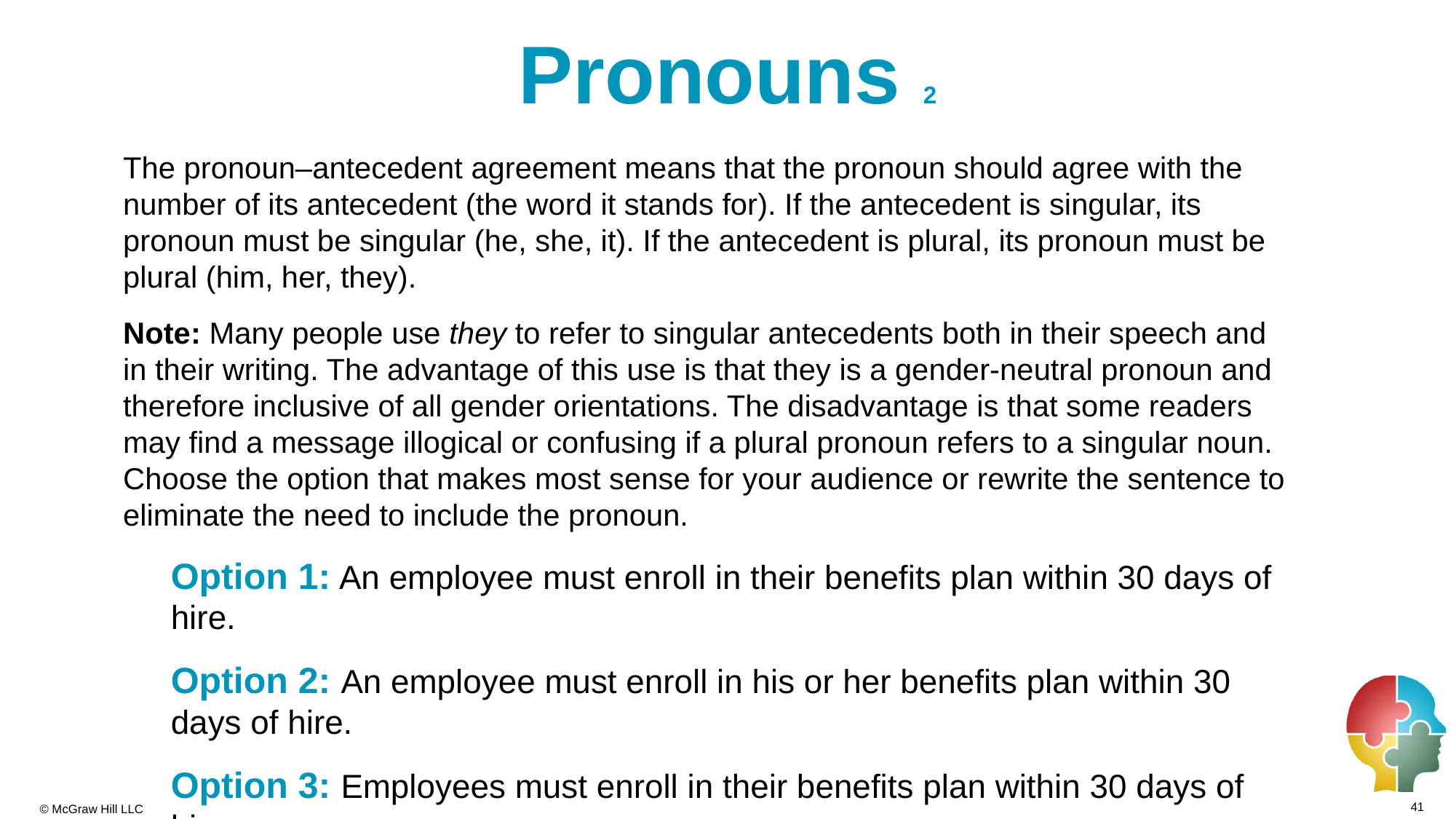

# Pronouns 2
The pronoun–antecedent agreement means that the pronoun should agree with the number of its antecedent (the word it stands for). If the antecedent is singular, its pronoun must be singular (he, she, it). If the antecedent is plural, its pronoun must be plural (him, her, they).
Note: Many people use they to refer to singular antecedents both in their speech and in their writing. The advantage of this use is that they is a gender-neutral pronoun and therefore inclusive of all gender orientations. The disadvantage is that some readers may find a message illogical or confusing if a plural pronoun refers to a singular noun.  Choose the option that makes most sense for your audience or rewrite the sentence to eliminate the need to include the pronoun.
Option 1: An employee must enroll in their benefits plan within 30 days of hire.
Option 2: An employee must enroll in his or her benefits plan within 30 days of hire.
Option 3: Employees must enroll in their benefits plan within 30 days of hire.
41